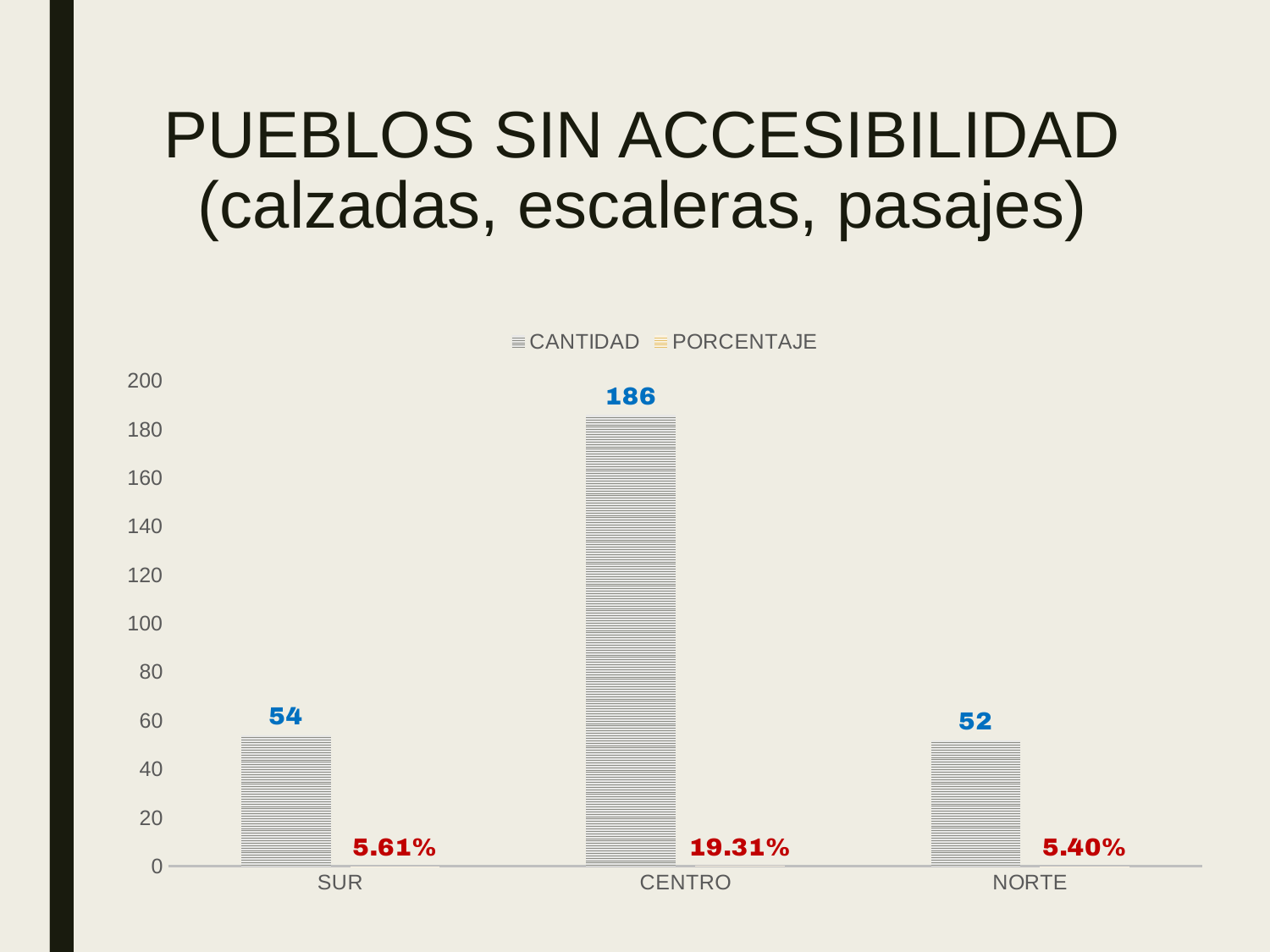

# PUEBLOS SIN ACCESIBILIDAD (calzadas, escaleras, pasajes)

### Chart

| Category | CANTIDAD | PORCENTAJE |
|---|---|---|
| SUR | 54.0 | 0.0561 |
| CENTRO | 186.0 | 0.1931 |
| NORTE | 52.0 | 0.054 |